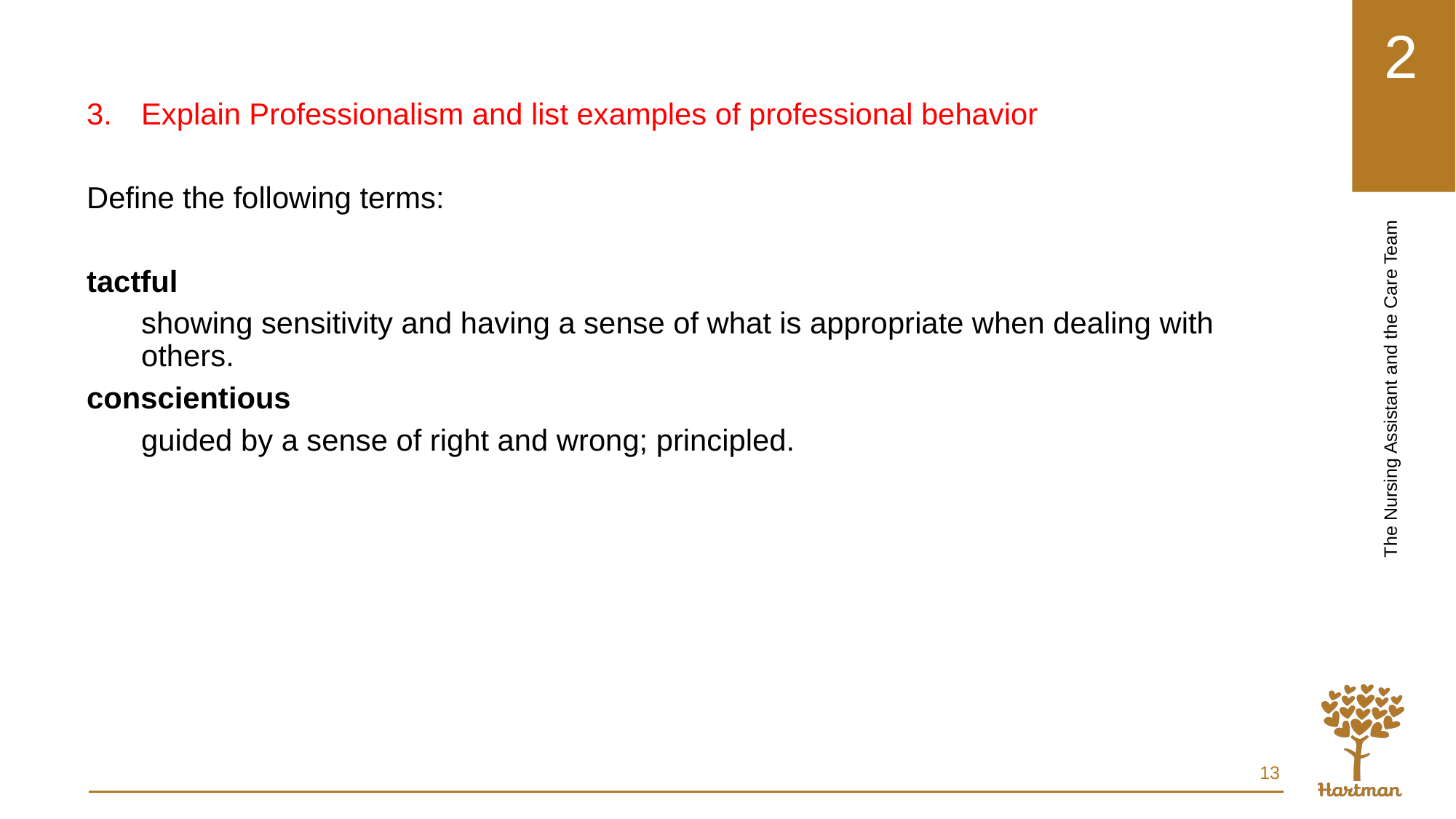

Explain Professionalism and list examples of professional behavior

Define the following terms:

tactful
showing sensitivity and having a sense of what is appropriate when dealing with others.
conscientious
guided by a sense of right and wrong; principled.

13